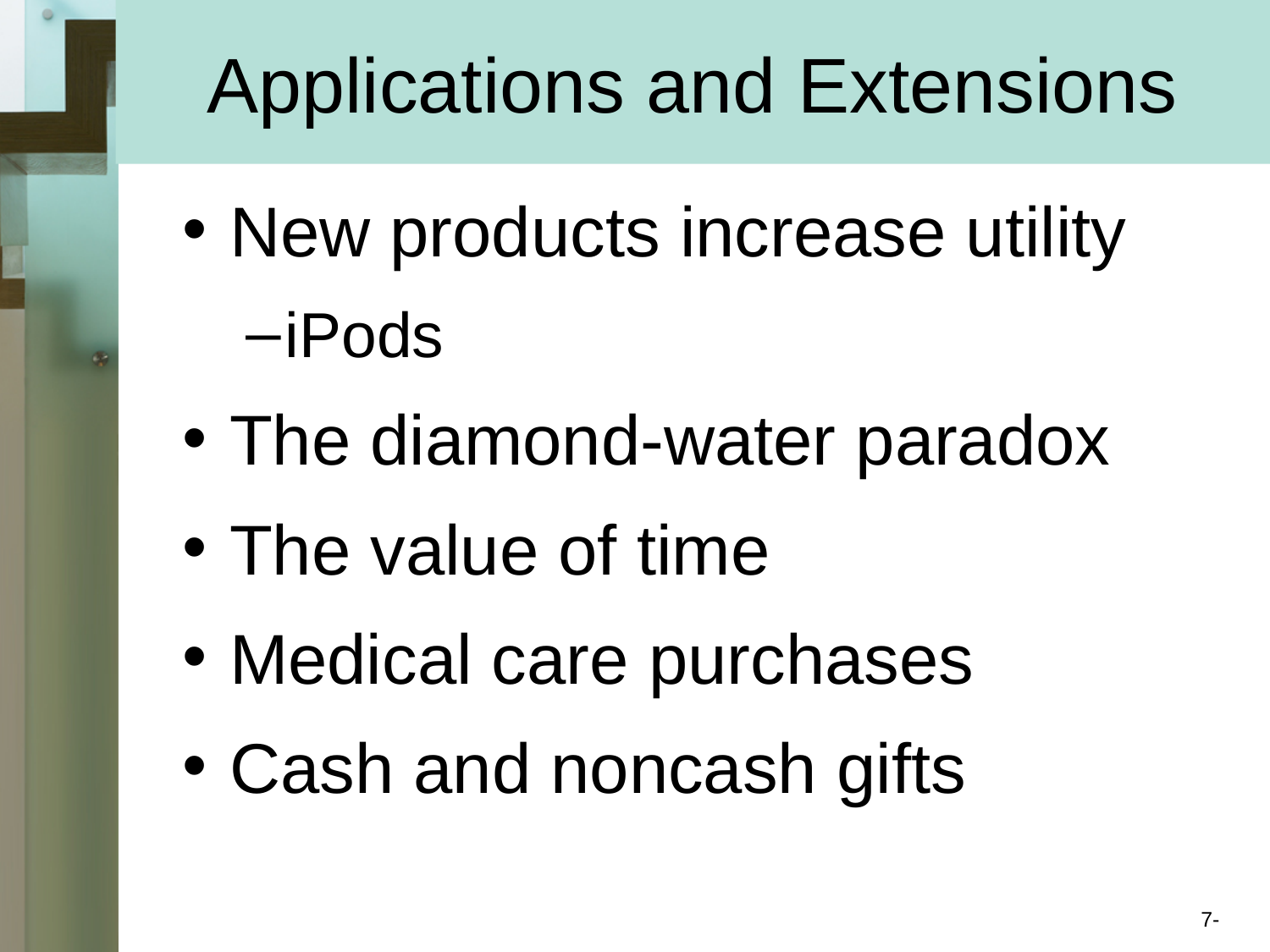

# Applications and Extensions
New products increase utility
iPods
The diamond-water paradox
The value of time
Medical care purchases
Cash and noncash gifts
7-